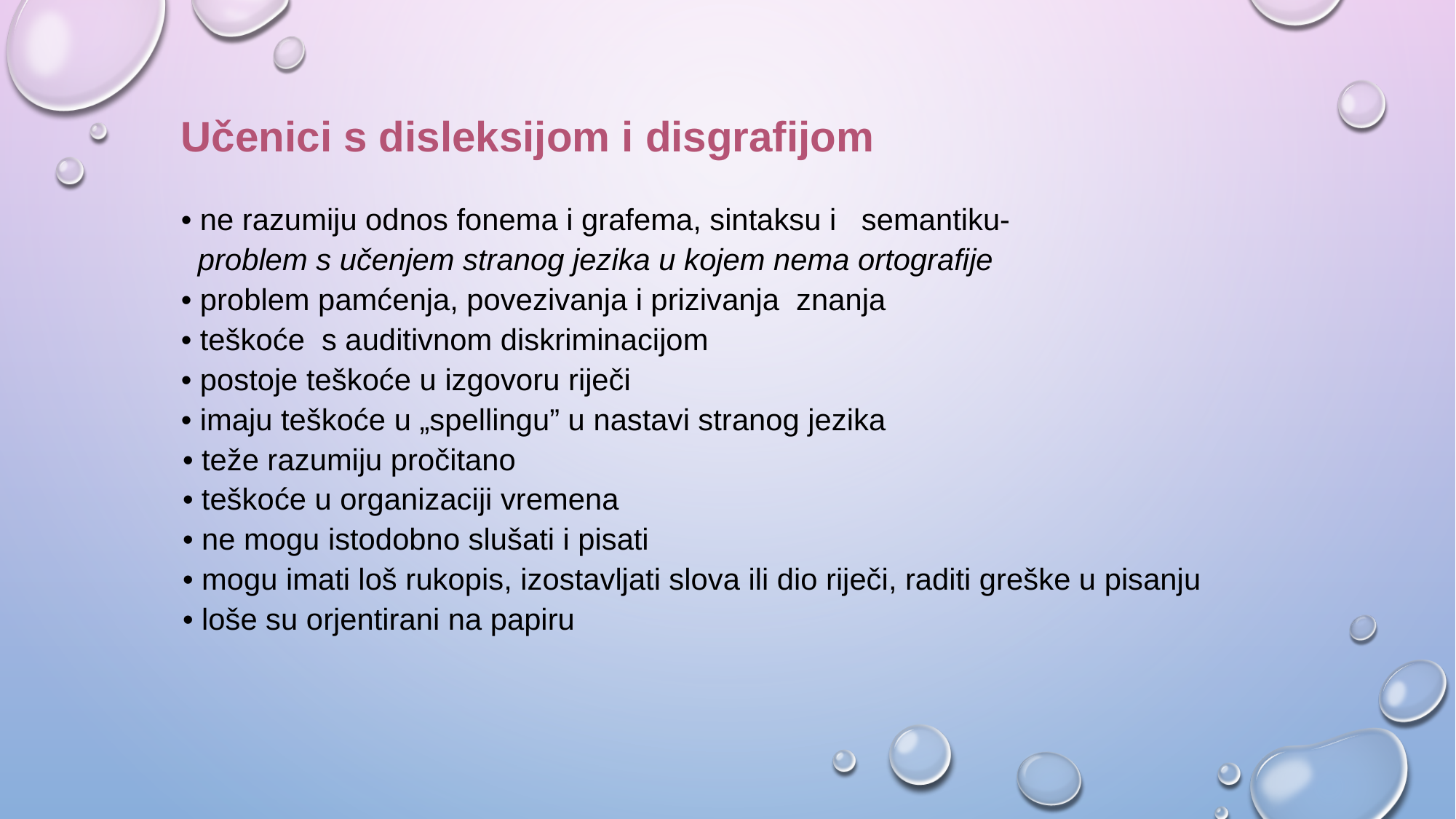

Učenici s disleksijom i disgrafijom
• ne razumiju odnos fonema i grafema, sintaksu i   semantiku-
  problem s učenjem stranog jezika u kojem nema ortografije
• problem pamćenja, povezivanja i prizivanja  znanja
• teškoće  s auditivnom diskriminacijom
• postoje teškoće u izgovoru riječi
• imaju teškoće u „spellingu” u nastavi stranog jezika
 • teže razumiju pročitano
 • teškoće u organizaciji vremena
 • ne mogu istodobno slušati i pisati
 • mogu imati loš rukopis, izostavljati slova ili dio riječi, raditi greške u pisanju
 • loše su orjentirani na papiru